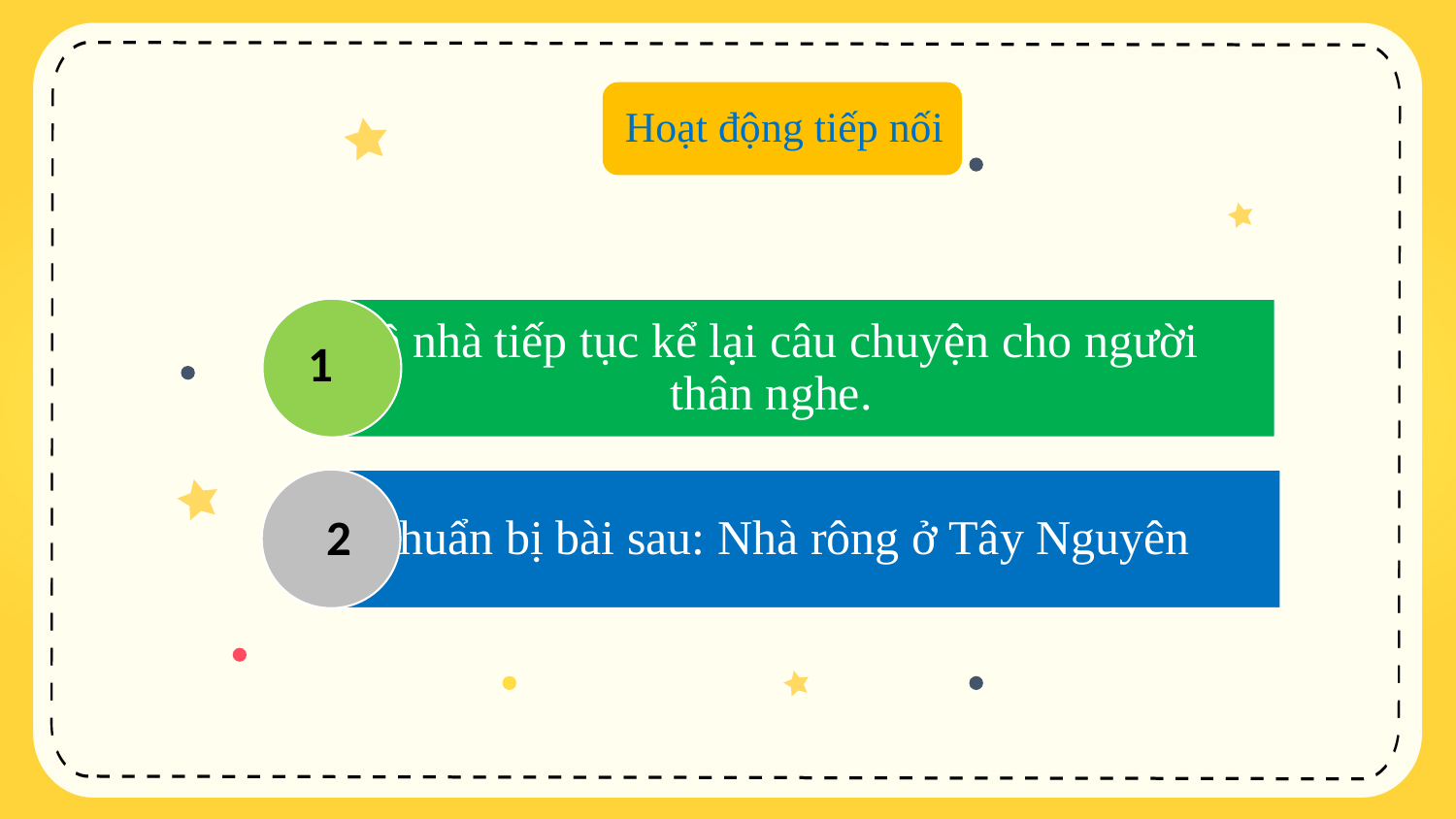

Hoạt động tiếp nối

Về nhà tiếp tục kể lại câu chuyện cho người thân nghe.
Chuẩn bị bài sau: Nhà rông ở Tây Nguyên
1
2